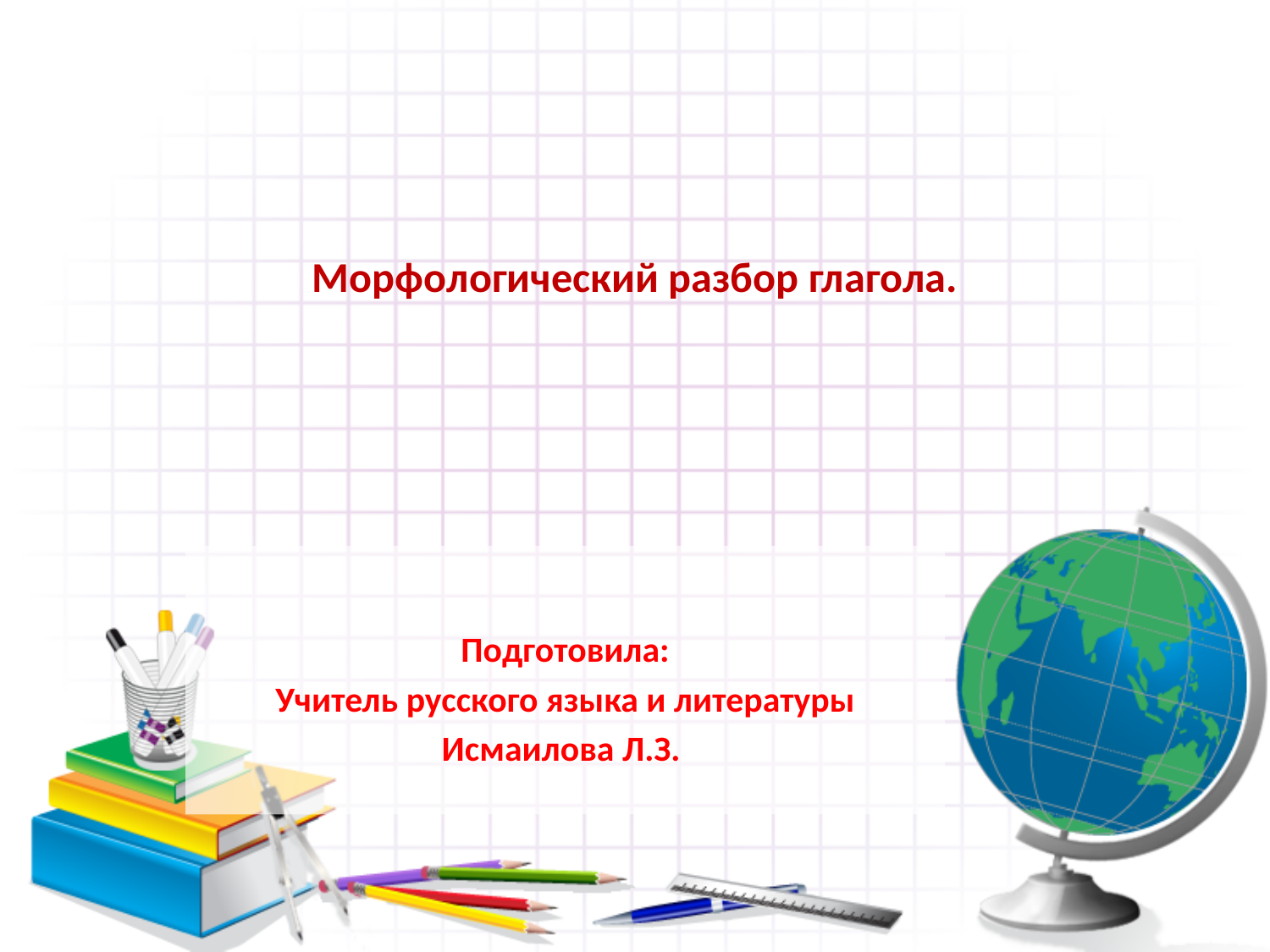

# Морфологический разбор глагола.

Подготовила:
Учитель русского языка и литературы
Исмаилова Л.З.